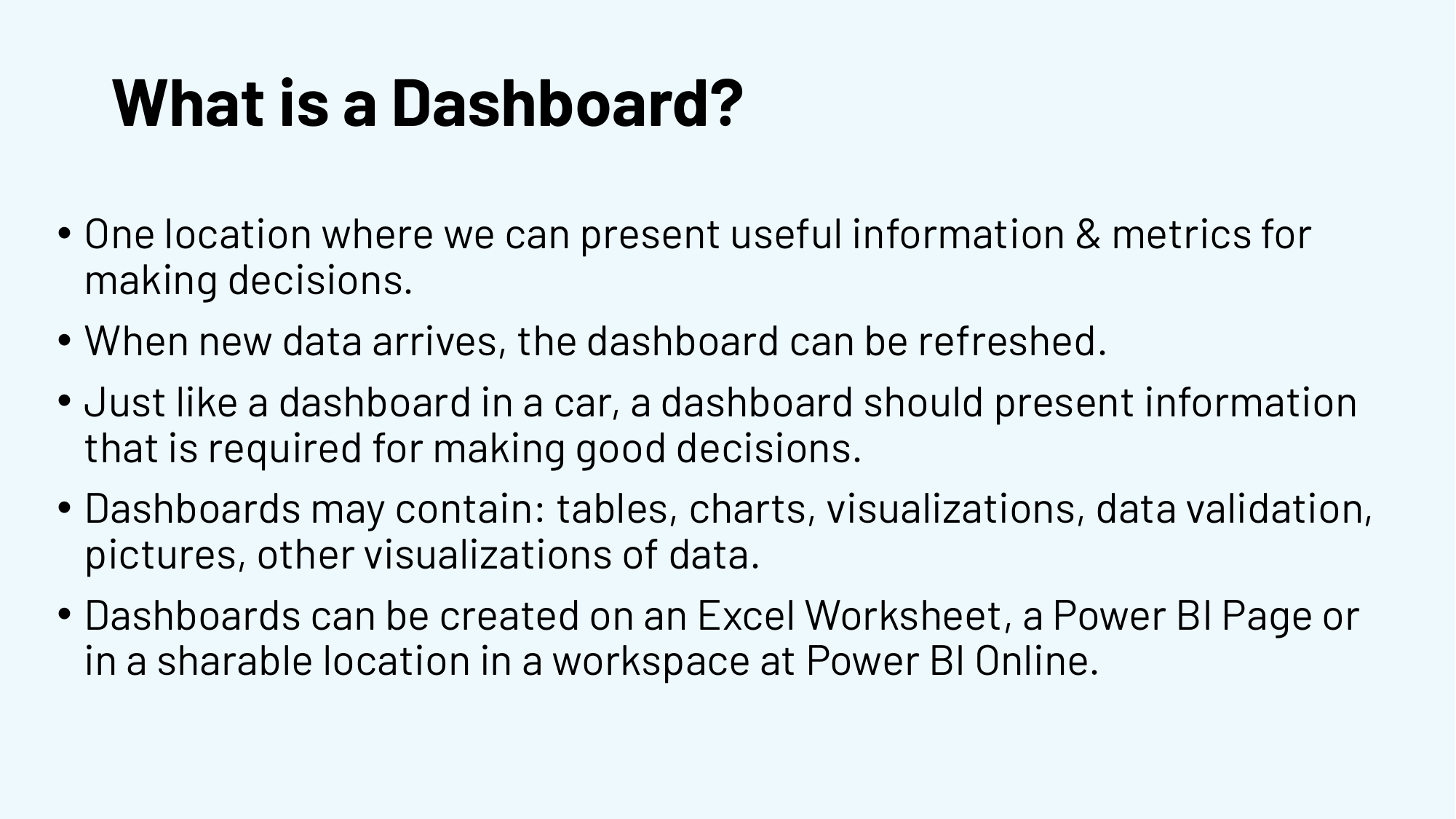

# What is a Dashboard?
One location where we can present useful information & metrics for making decisions.
When new data arrives, the dashboard can be refreshed.
Just like a dashboard in a car, a dashboard should present information that is required for making good decisions.
Dashboards may contain: tables, charts, visualizations, data validation, pictures, other visualizations of data.
Dashboards can be created on an Excel Worksheet, a Power BI Page or in a sharable location in a workspace at Power BI Online.